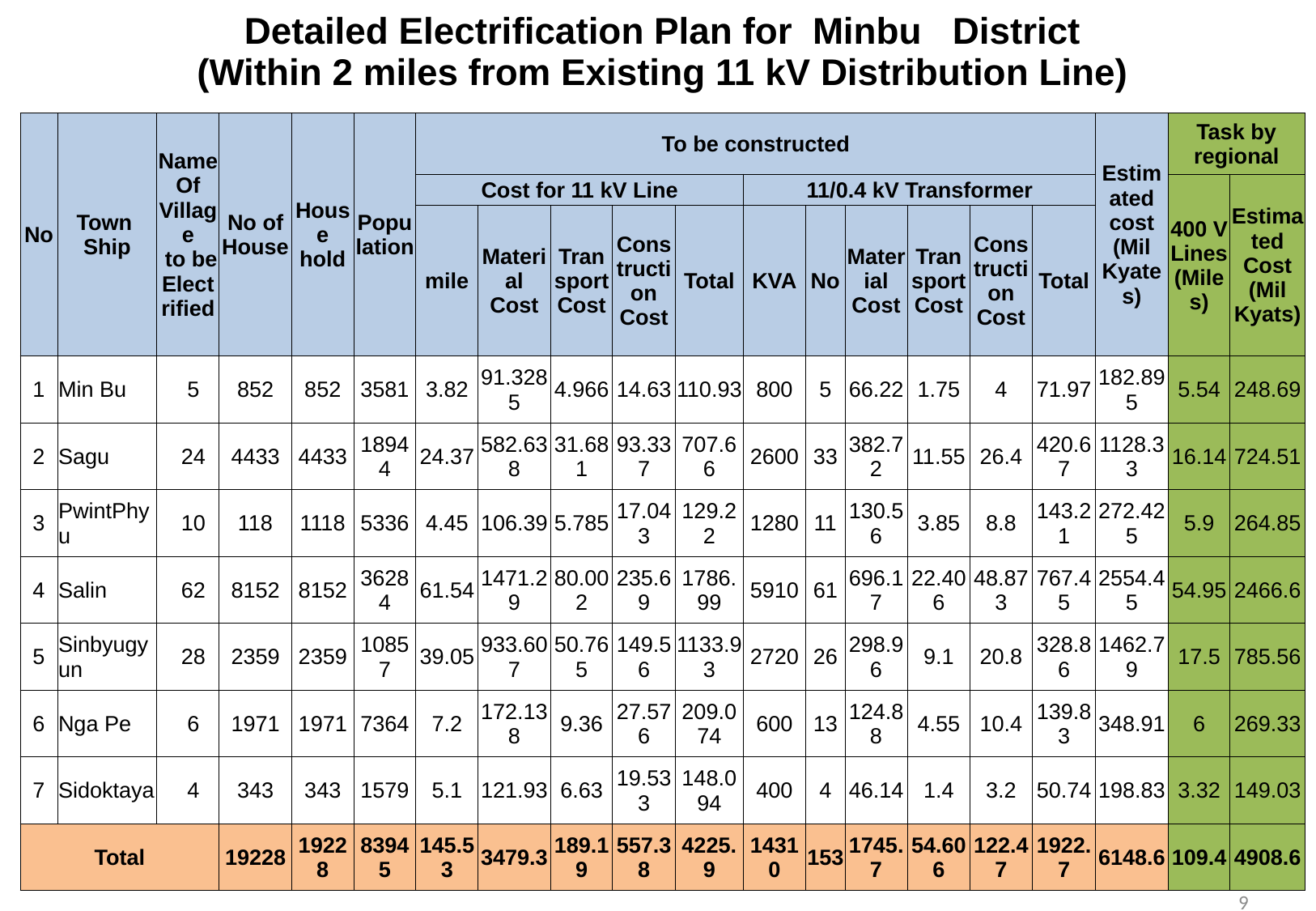

| Detailed Electrification Plan for Minbu District (Within 2 miles from Existing 11 kV Distribution Line) |  |  |  |  |  |  |  |  |  |  |  |  |  |  |  |  |  |  |  |
| --- | --- | --- | --- | --- | --- | --- | --- | --- | --- | --- | --- | --- | --- | --- | --- | --- | --- | --- | --- |
| No | Town Ship | Name Of Village to be Electrified | No of House | House hold | Popu lation | To be constructed |  |  |  |  |  |  |  |  |  |  | Estimated cost (Mil Kyates) | Task by regional |  |
|  |  |  |  |  |  | Cost for 11 kV Line |  |  |  |  | 11/0.4 kV Transformer |  |  |  |  |  |  | 400 V Lines (Miles) | Estimated Cost (Mil Kyats) |
|  |  |  |  |  |  | mile | Material Cost | Tran sport Cost | Construction Cost | Total | KVA | No | Material Cost | Tran sport Cost | Construction Cost | Total |  |  |  |
| 1 | Min Bu | 5 | 852 | 852 | 3581 | 3.82 | 91.3285 | 4.966 | 14.63 | 110.93 | 800 | 5 | 66.22 | 1.75 | 4 | 71.97 | 182.895 | 5.54 | 248.69 |
| 2 | Sagu | 24 | 4433 | 4433 | 18944 | 24.37 | 582.638 | 31.681 | 93.337 | 707.66 | 2600 | 33 | 382.72 | 11.55 | 26.4 | 420.67 | 1128.33 | 16.14 | 724.51 |
| 3 | PwintPhyu | 10 | 118 | 1118 | 5336 | 4.45 | 106.39 | 5.785 | 17.043 | 129.22 | 1280 | 11 | 130.56 | 3.85 | 8.8 | 143.21 | 272.425 | 5.9 | 264.85 |
| 4 | Salin | 62 | 8152 | 8152 | 36284 | 61.54 | 1471.29 | 80.002 | 235.69 | 1786.99 | 5910 | 61 | 696.17 | 22.406 | 48.873 | 767.45 | 2554.45 | 54.95 | 2466.6 |
| 5 | Sinbyugyun | 28 | 2359 | 2359 | 10857 | 39.05 | 933.607 | 50.765 | 149.56 | 1133.93 | 2720 | 26 | 298.96 | 9.1 | 20.8 | 328.86 | 1462.79 | 17.5 | 785.56 |
| 6 | Nga Pe | 6 | 1971 | 1971 | 7364 | 7.2 | 172.138 | 9.36 | 27.576 | 209.074 | 600 | 13 | 124.88 | 4.55 | 10.4 | 139.83 | 348.91 | 6 | 269.33 |
| 7 | Sidoktaya | 4 | 343 | 343 | 1579 | 5.1 | 121.93 | 6.63 | 19.533 | 148.094 | 400 | 4 | 46.14 | 1.4 | 3.2 | 50.74 | 198.83 | 3.32 | 149.03 |
| Total |  |  | 19228 | 19228 | 83945 | 145.53 | 3479.3 | 189.19 | 557.38 | 4225.9 | 14310 | 153 | 1745.7 | 54.606 | 122.47 | 1922.7 | 6148.6 | 109.4 | 4908.6 |
9